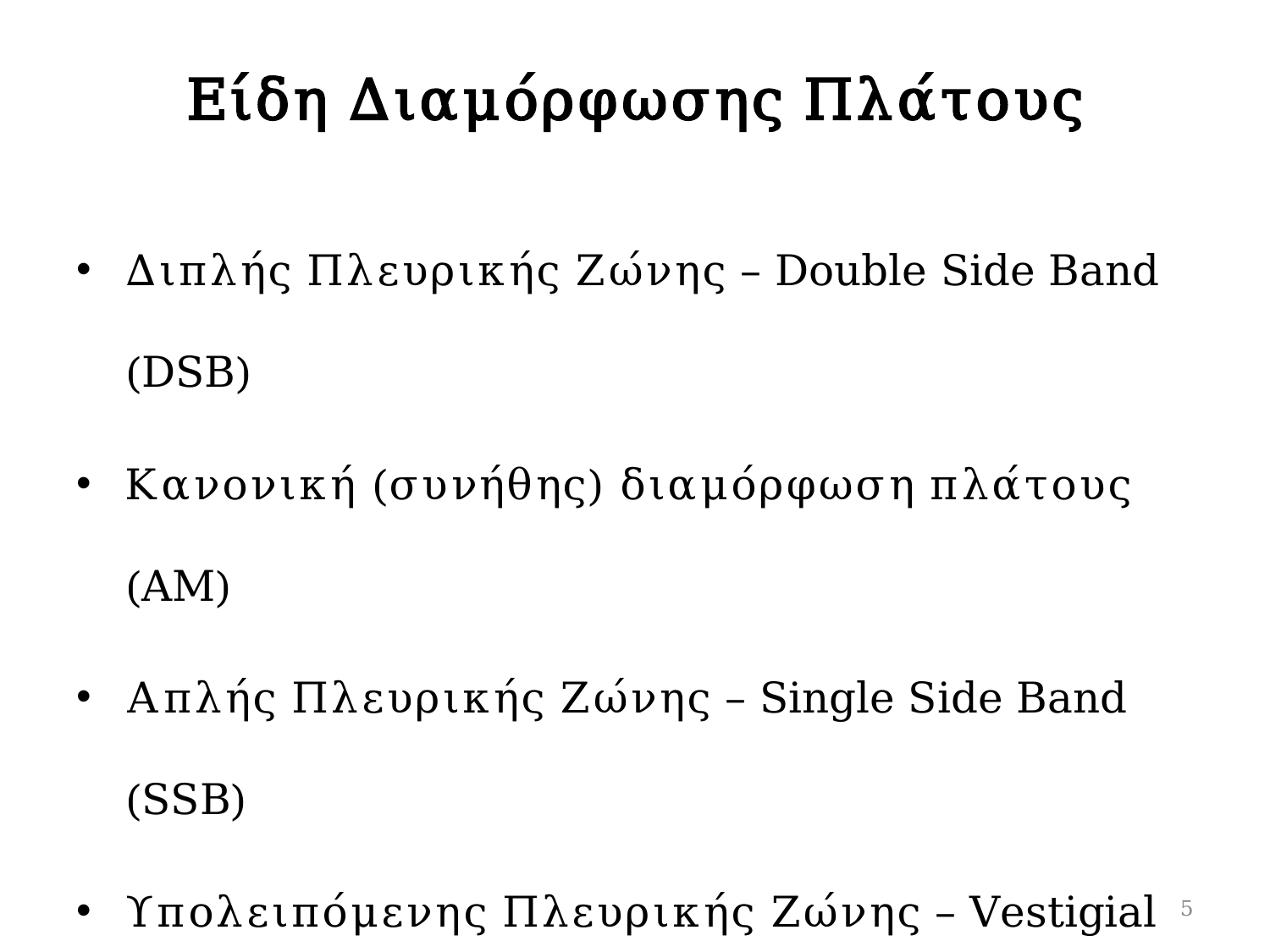

# Είδη Διαμόρφωσης Πλάτους
Διπλής Πλευρικής Ζώνης – Double Side Band (DSB)
Κανονική (συνήθης) διαμόρφωση πλάτους (AM)
Απλής Πλευρικής Ζώνης – Single Side Band (SSB)
Υπολειπόμενης Πλευρικής Ζώνης – Vestigial Side Band (VSB)
5